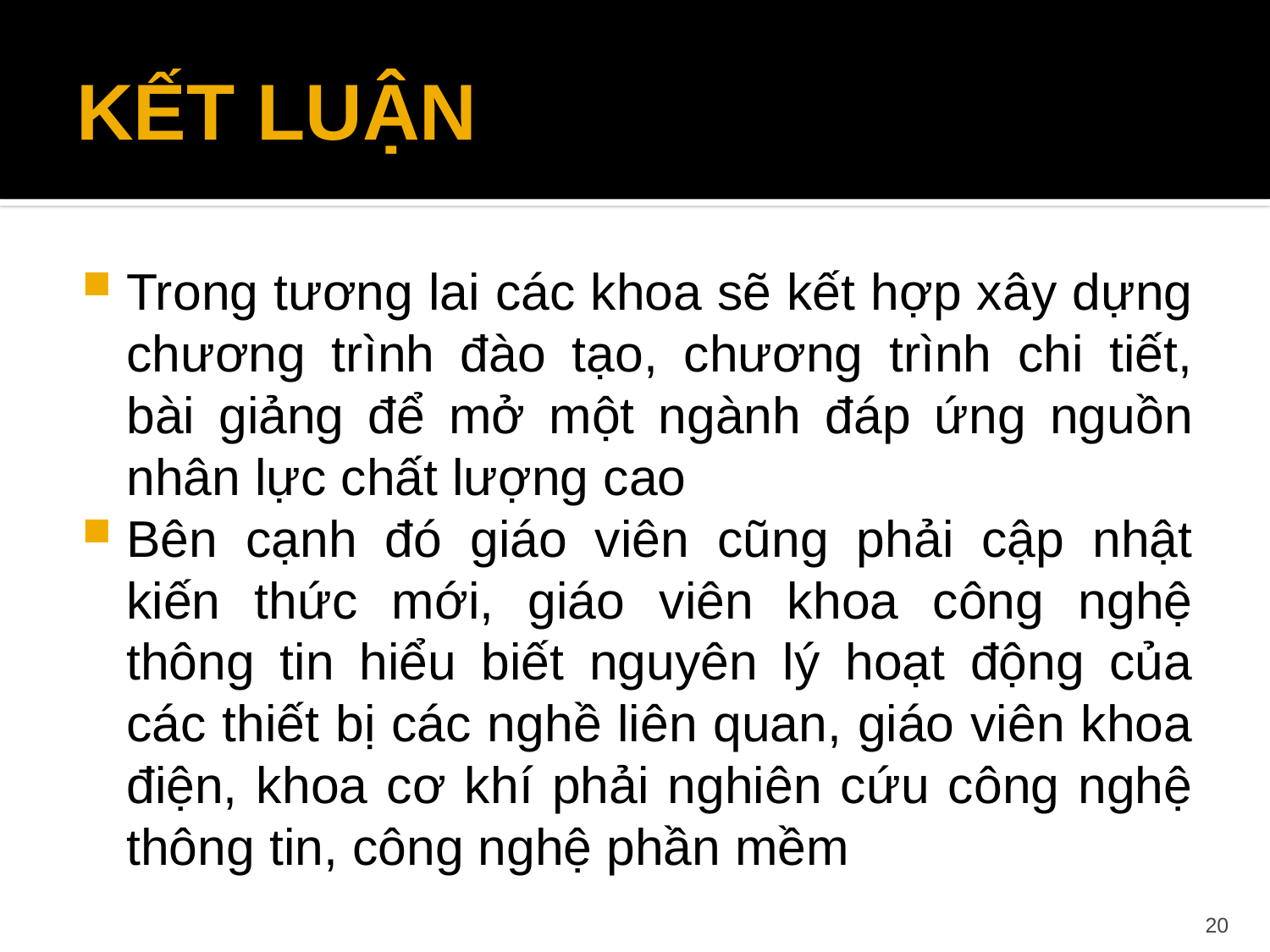

# KẾT LUẬN
Trong tương lai các khoa sẽ kết hợp xây dựng chương trình đào tạo, chương trình chi tiết, bài giảng để mở một ngành đáp ứng nguồn nhân lực chất lượng cao
Bên cạnh đó giáo viên cũng phải cập nhật kiến thức mới, giáo viên khoa công nghệ thông tin hiểu biết nguyên lý hoạt động của các thiết bị các nghề liên quan, giáo viên khoa điện, khoa cơ khí phải nghiên cứu công nghệ thông tin, công nghệ phần mềm
20